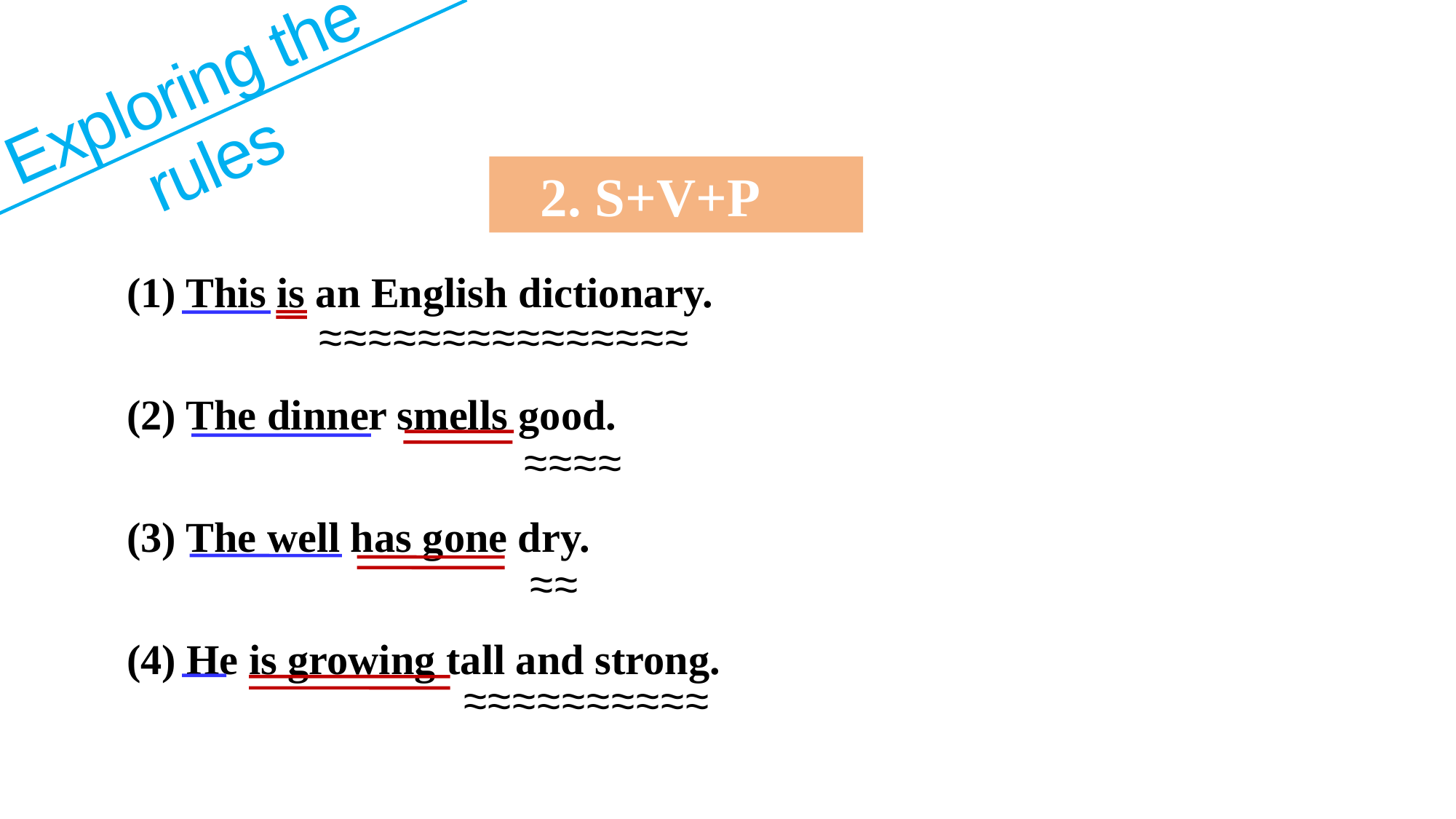

Exploring the rules
2. S+V+P
(1) This is an English dictionary.

(2) The dinner smells good.

(3) The well has gone dry.

(4) He is growing tall and strong.

~~~~~~~~~~~~~~~
~~~~~~~~~~~~~~~

~~~~
~~~~

~~
~~

~~~~~~~~~~
~~~~~~~~~~